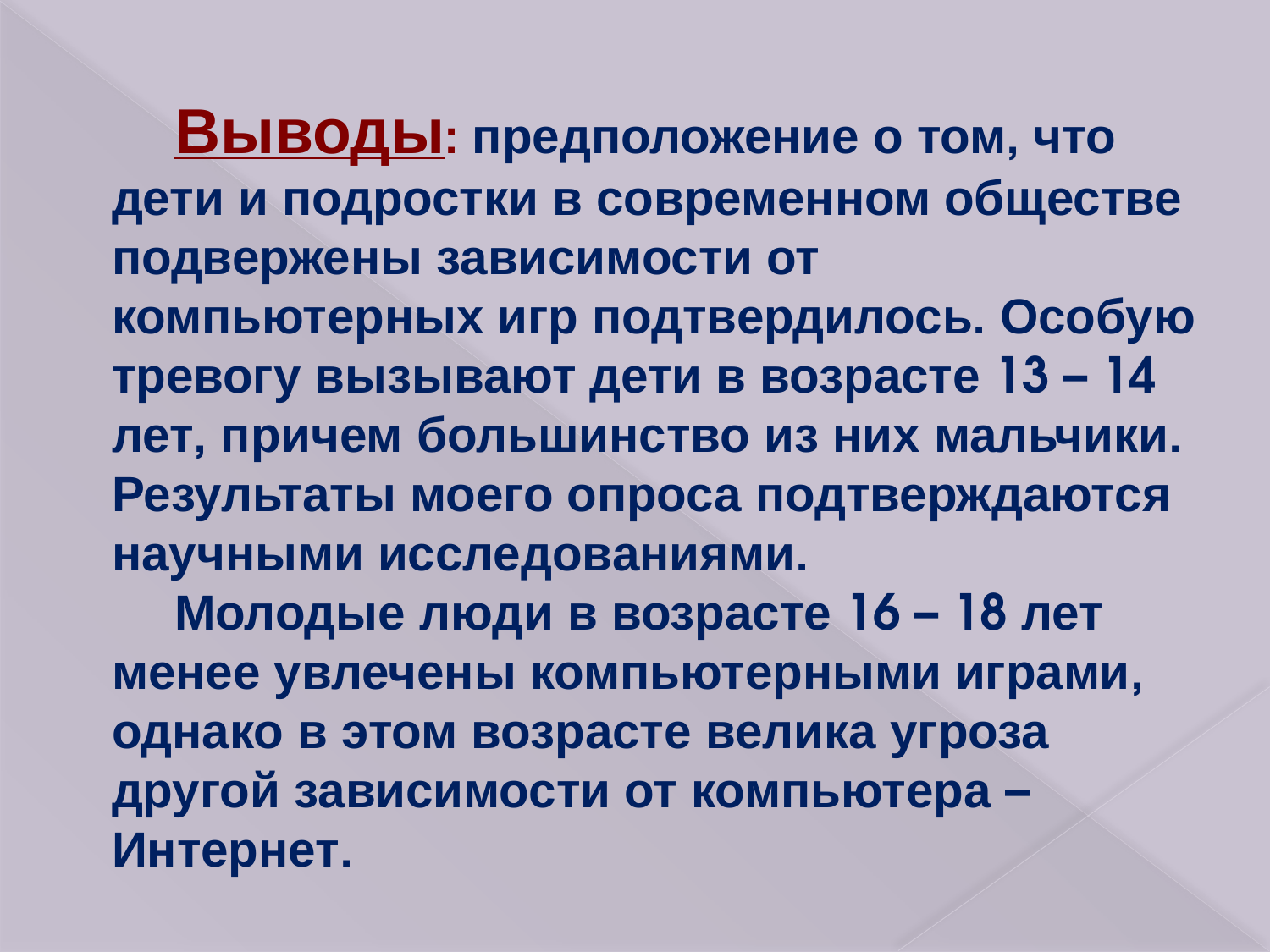

Выводы: предположение о том, что дети и подростки в современном обществе подвержены зависимости от компьютерных игр подтвердилось. Особую тревогу вызывают дети в возрасте 13 – 14  лет, причем большинство из них мальчики. Результаты моего опроса подтверждаются научными исследованиями.
Молодые люди в возрасте 16 – 18 лет менее увлечены компьютерными играми, однако в этом возрасте велика угроза другой зависимости от компьютера – Интернет.